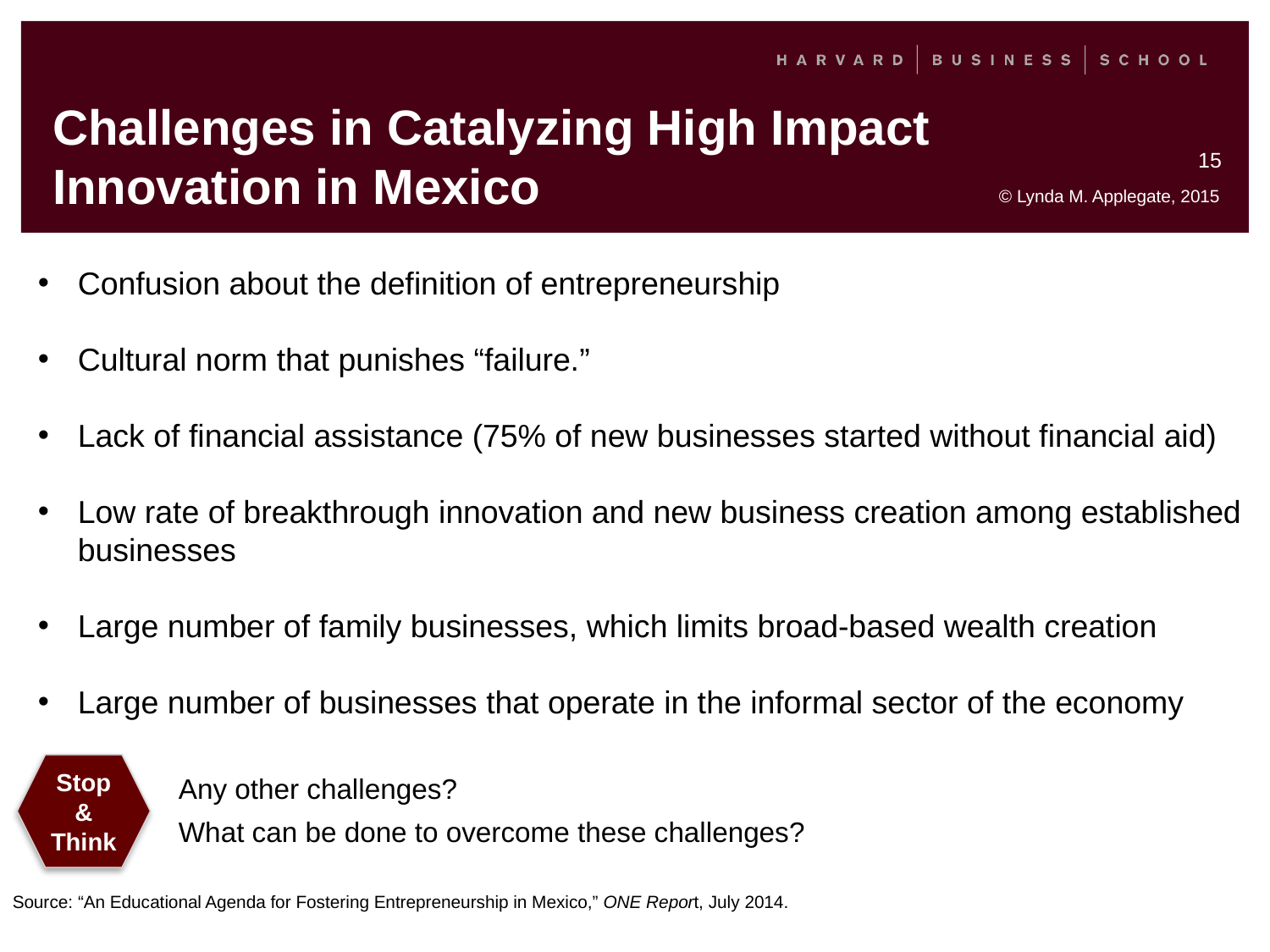

# Challenges in Catalyzing High Impact Innovation in Mexico
15
Confusion about the definition of entrepreneurship

Cultural norm that punishes “failure.”

Lack of financial assistance (75% of new businesses started without financial aid)

Low rate of breakthrough innovation and new business creation among established businesses

Large number of family businesses, which limits broad-based wealth creation

Large number of businesses that operate in the informal sector of the economy

Stop & Think
Any other challenges?
What can be done to overcome these challenges?
Source: “An Educational Agenda for Fostering Entrepreneurship in Mexico,” ONE Report, July 2014.